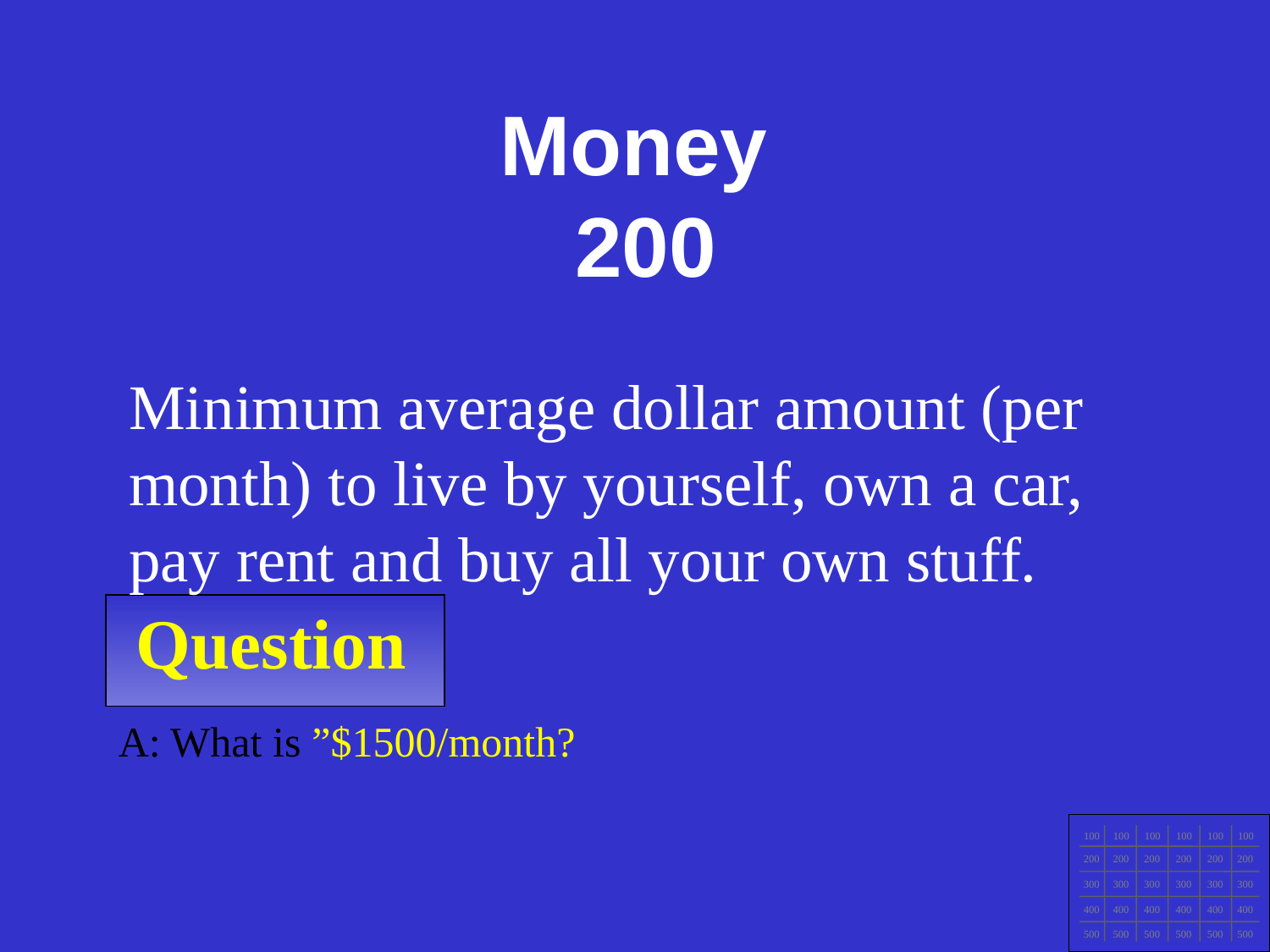

Money
200
Minimum average dollar amount (per month) to live by yourself, own a car, pay rent and buy all your own stuff.
Question

A: What is ”$1500/month?

100
100
100
100
100
100

200
200
200
200
200
200

300
300
300
300
300
300

400
400
400
400
400
400

500
500
500
500
500
500